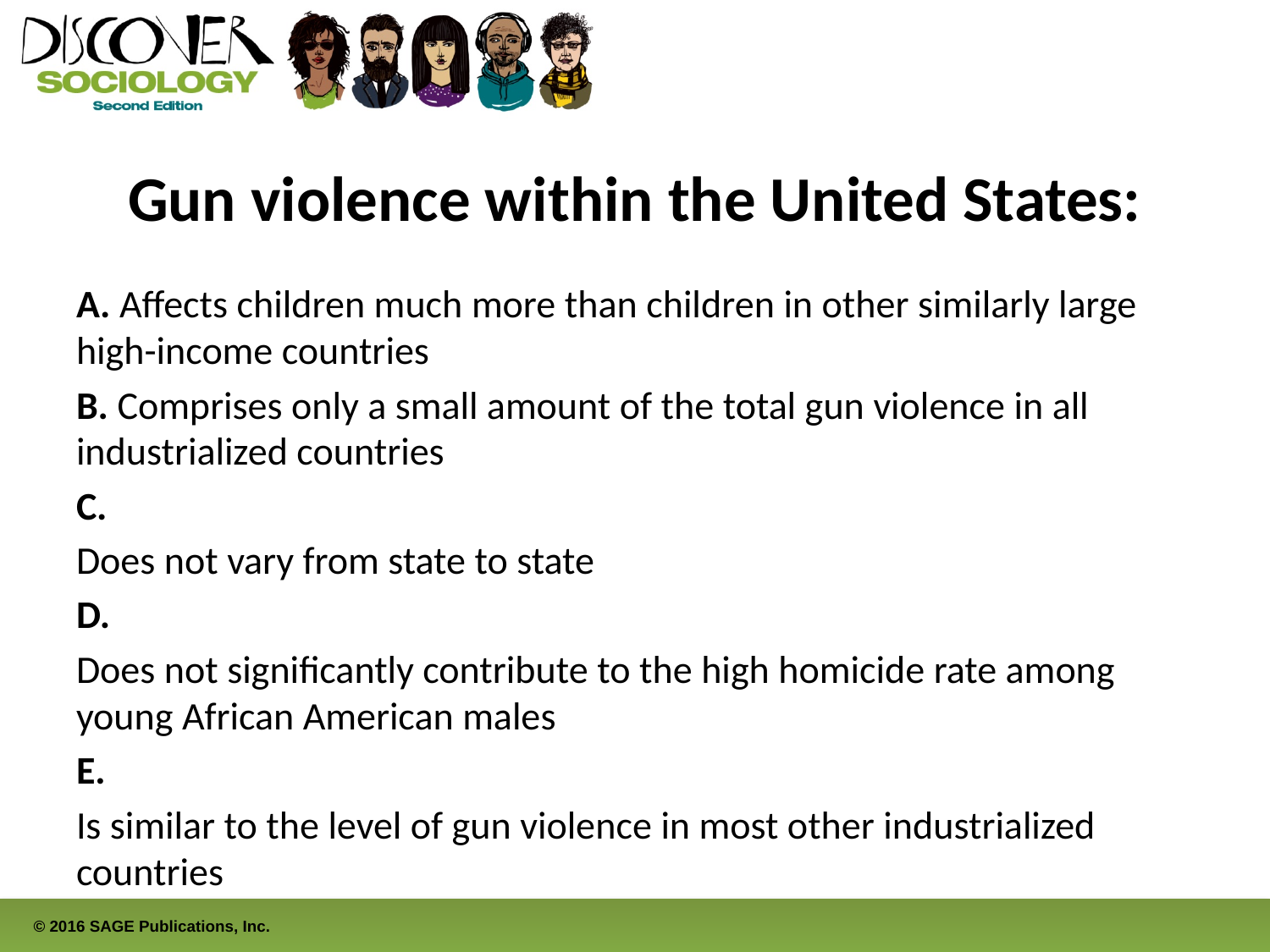

# Gun violence within the United States:
A. Affects children much more than children in other similarly large high-income countries
B. Comprises only a small amount of the total gun violence in all industrialized countries
C.
Does not vary from state to state
D.
Does not significantly contribute to the high homicide rate among young African American males
E.
Is similar to the level of gun violence in most other industrialized countries